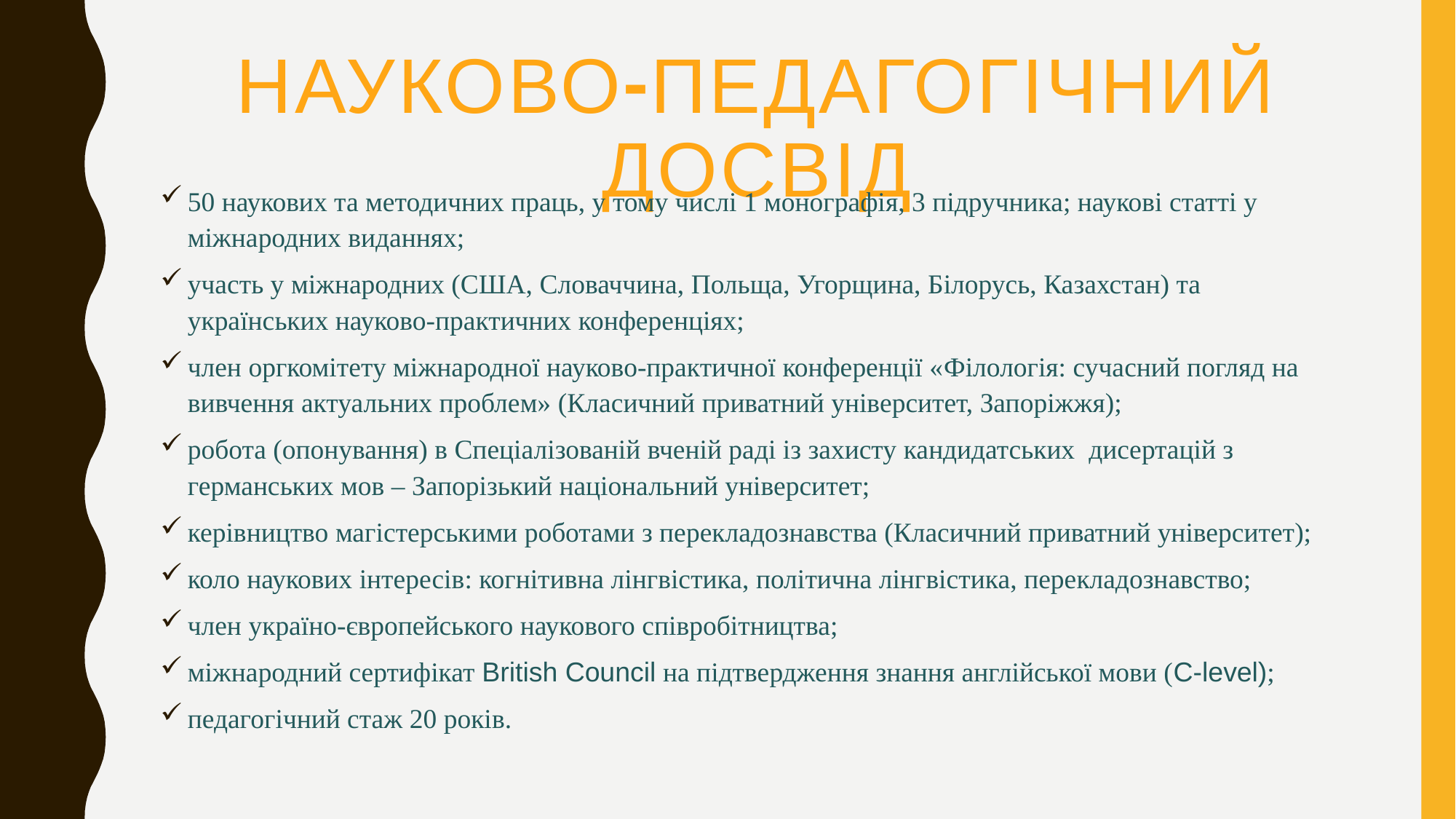

# НАУКОВО-ПЕДАГОГІЧНИЙ ДОСВІД
50 наукових та методичних праць, у тому числі 1 монографія, 3 підручника; наукові статті у міжнародних виданнях;
участь у міжнародних (США, Словаччина, Польща, Угорщина, Білорусь, Казахстан) та українських науково-практичних конференціях;
член оргкомітету міжнародної науково-практичної конференції «Філологія: сучасний погляд на вивчення актуальних проблем» (Класичний приватний університет, Запоріжжя);
робота (опонування) в Спеціалізованій вченій раді із захисту кандидатських  дисертацій з германських мов – Запорізький національний університет;
керівництво магістерськими роботами з перекладознавства (Класичний приватний університет);
коло наукових інтересів: когнітивна лінгвістика, політична лінгвістика, перекладознавство;
член україно-європейського наукового співробітництва;
міжнародний сертифікат British Council на підтвердження знання англійської мови (C-level);
педагогічний стаж 20 років.